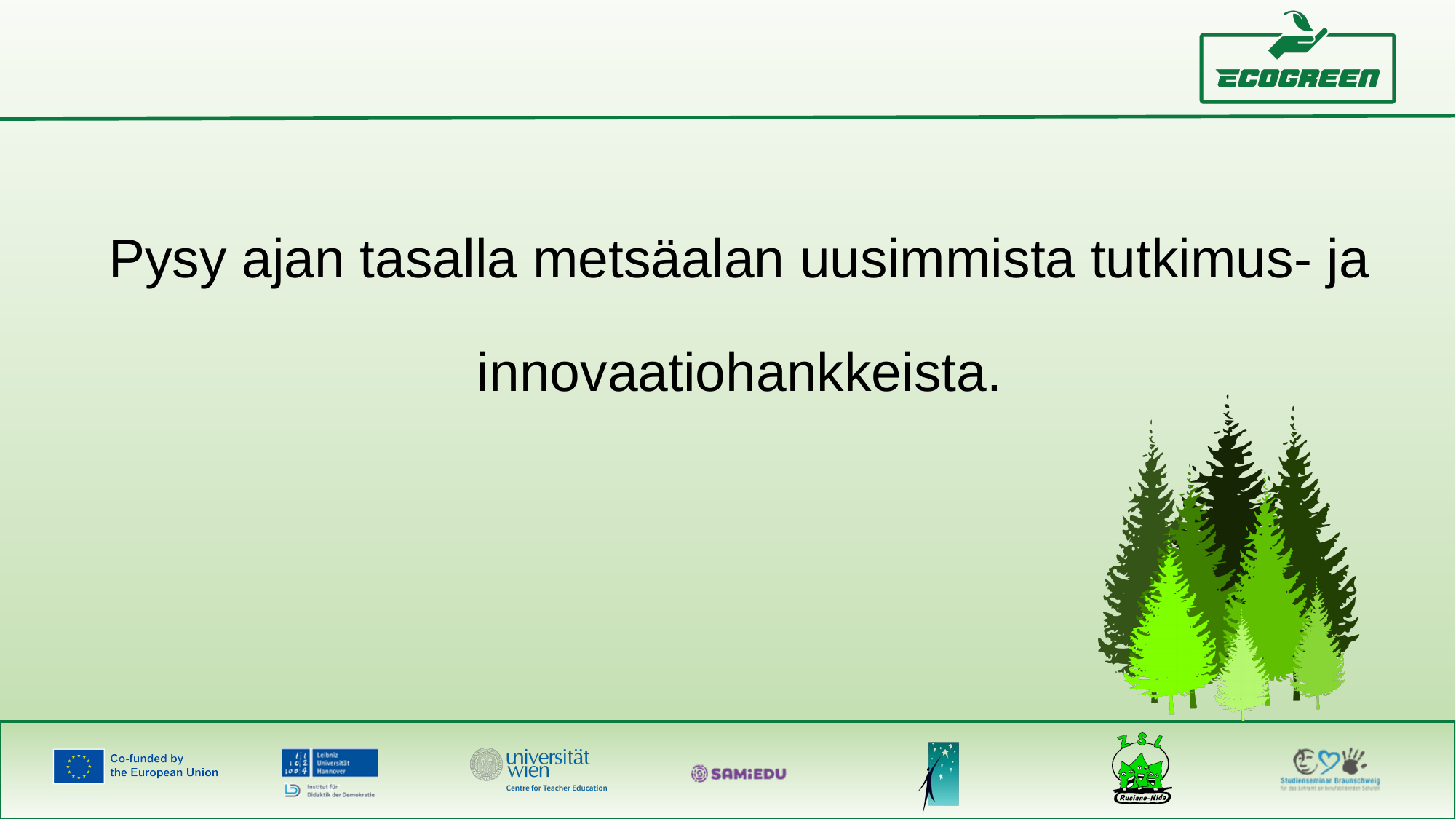

Pysy ajan tasalla metsäalan uusimmista tutkimus- ja innovaatiohankkeista.